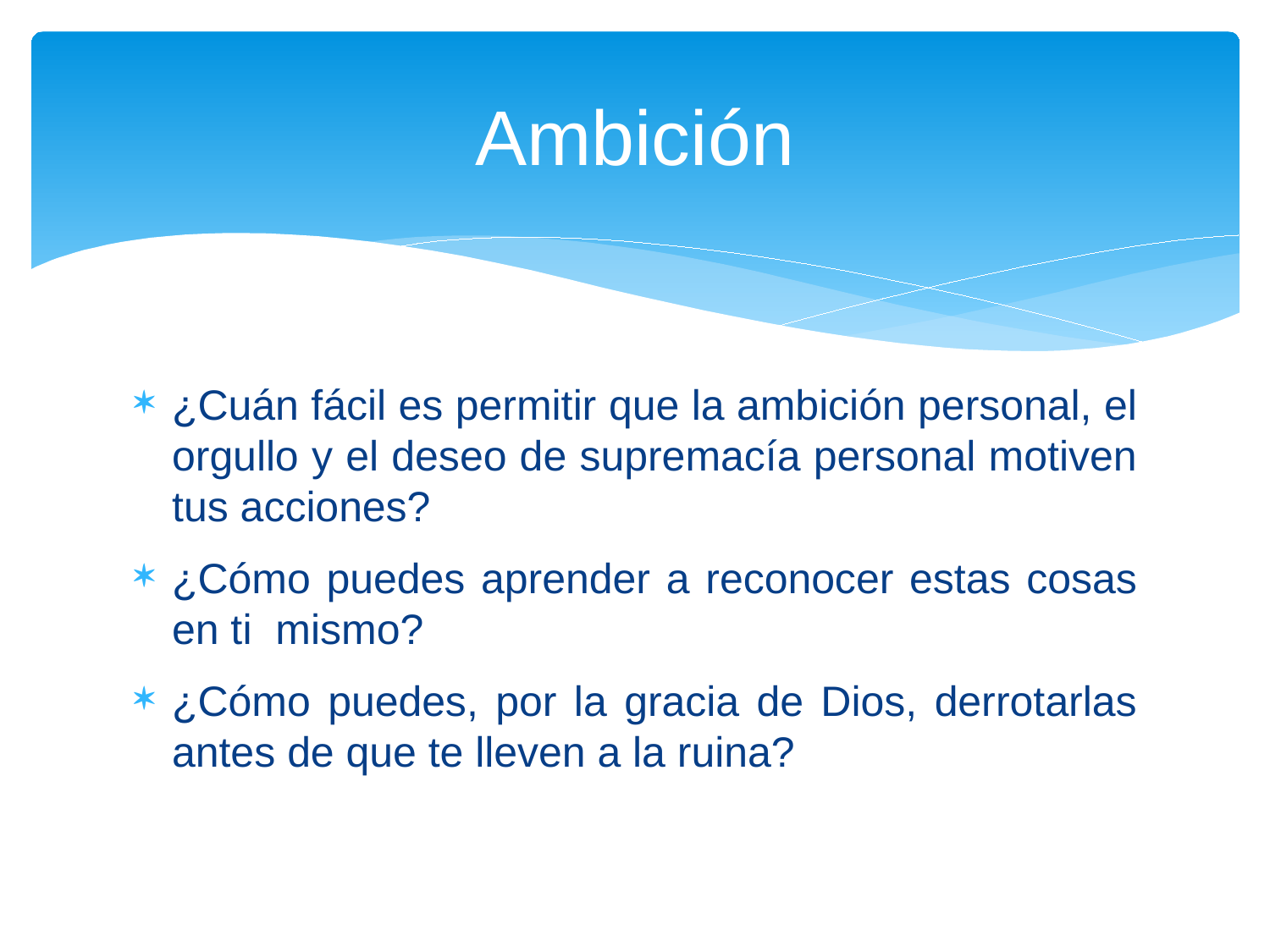

# Ambición
¿Cuán fácil es permitir que la ambición personal, el orgullo y el deseo de supremacía personal motiven tus acciones?
¿Cómo puedes aprender a reconocer estas cosas en ti  mismo?
¿Cómo puedes, por la gracia de Dios, derrotarlas antes de que te lleven a la ruina?